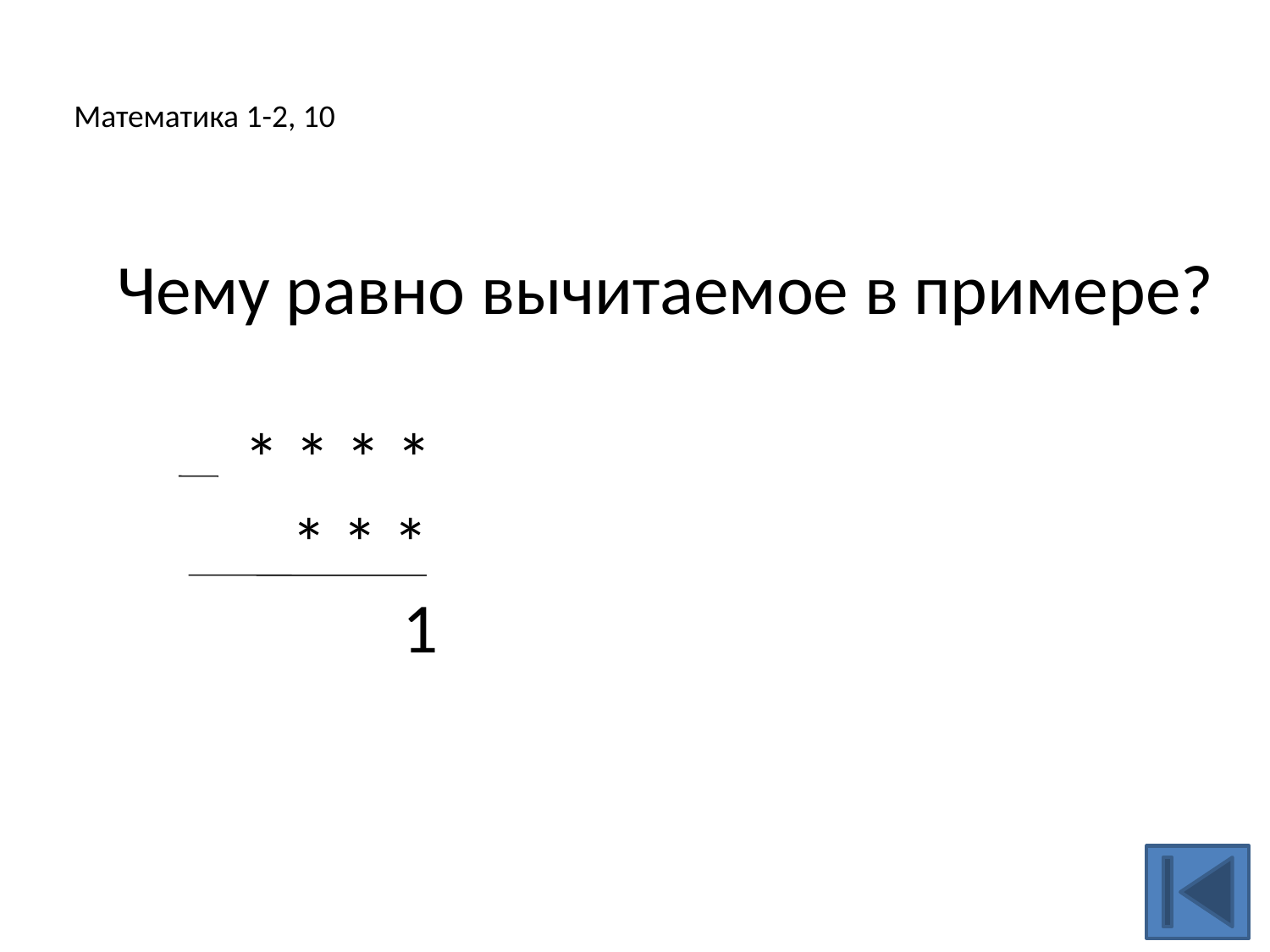

Математика 1-2, 10
Чему равно вычитаемое в примере?

        * * * *
           * * *
                  1